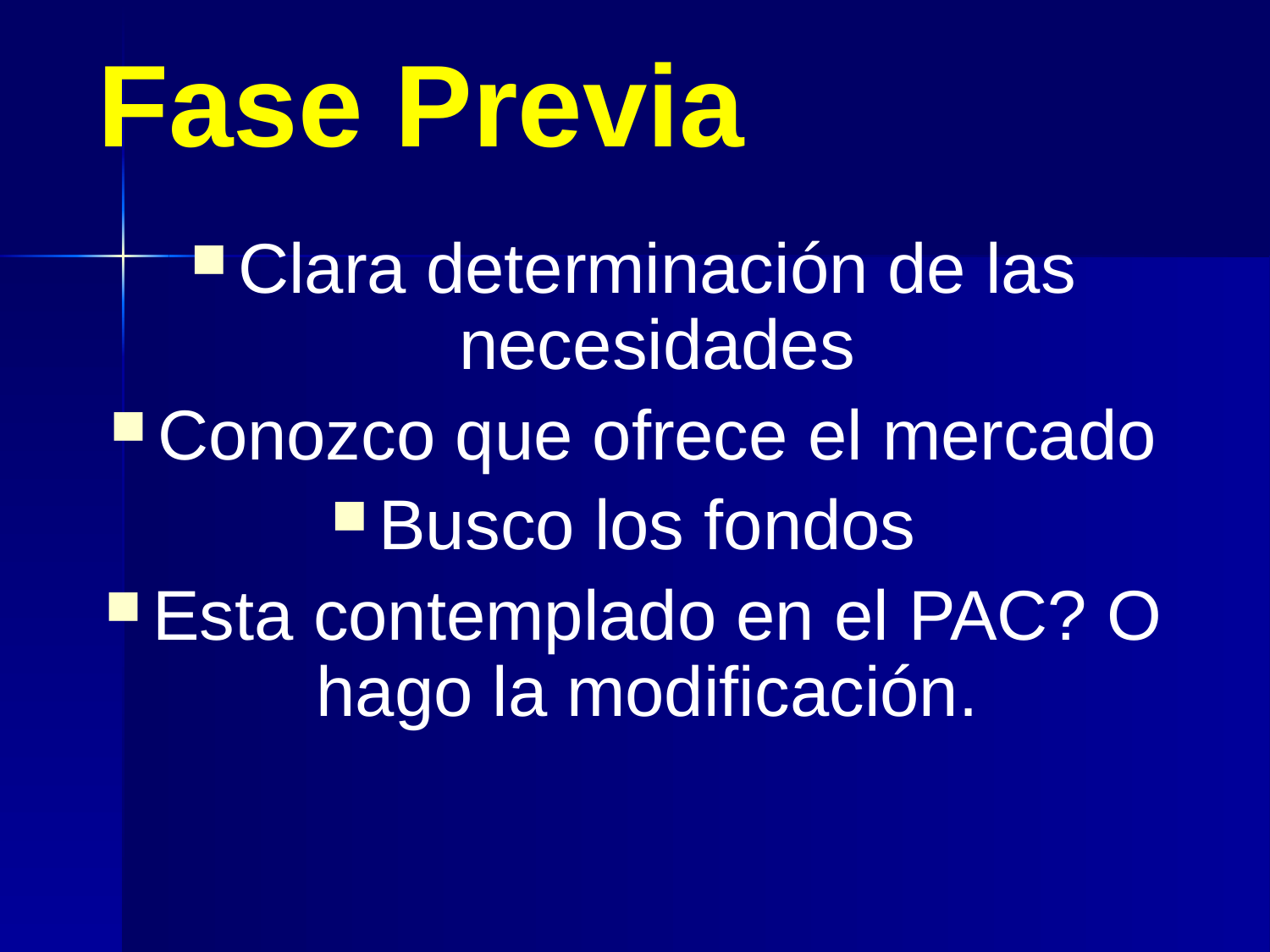

Fase Previa
Clara determinación de las necesidades
Conozco que ofrece el mercado
Busco los fondos
Esta contemplado en el PAC? O hago la modificación.